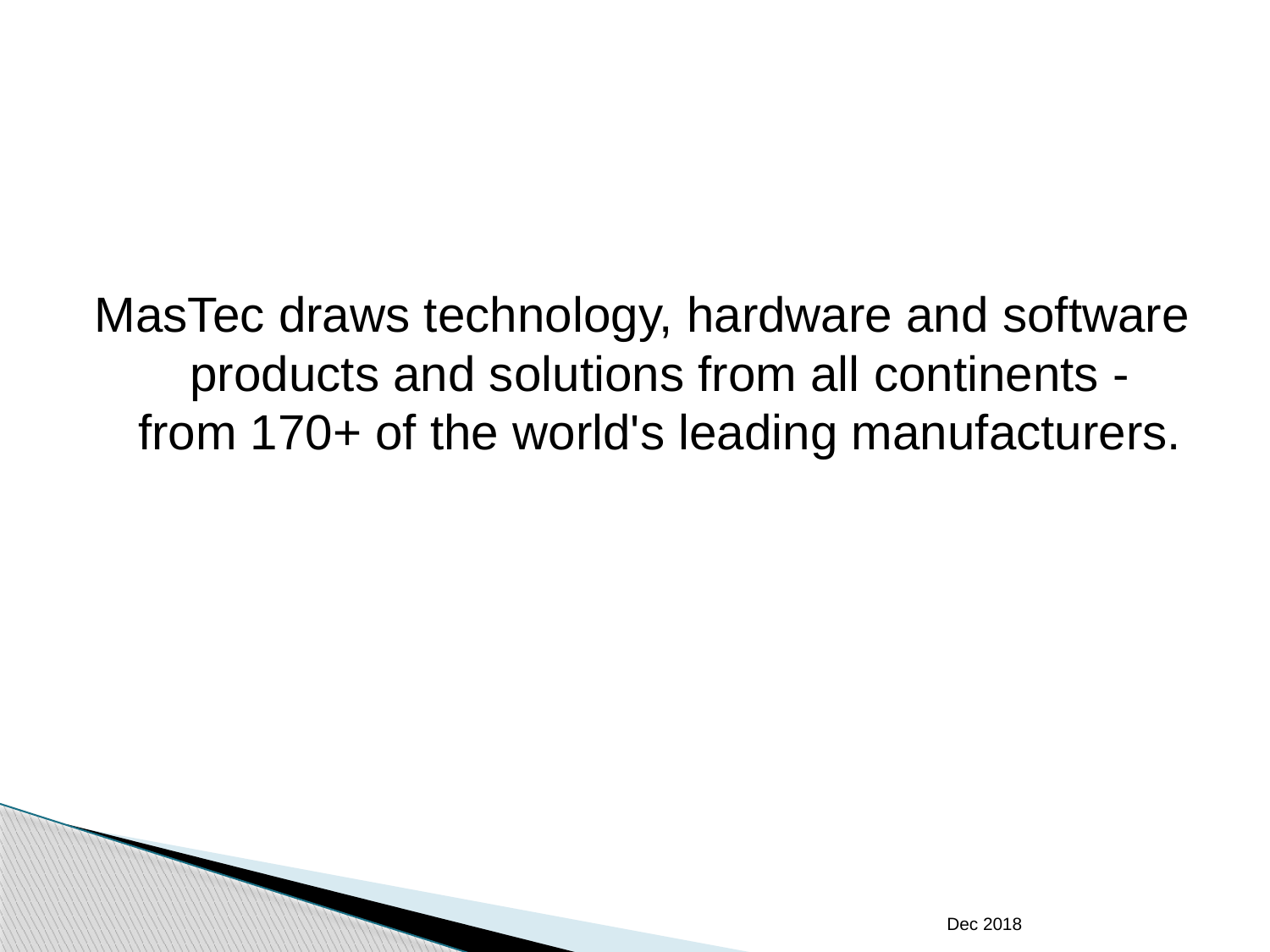

MasTec draws technology, hardware and software products and solutions from all continents - from 170+ of the world's leading manufacturers.
Dec 2018